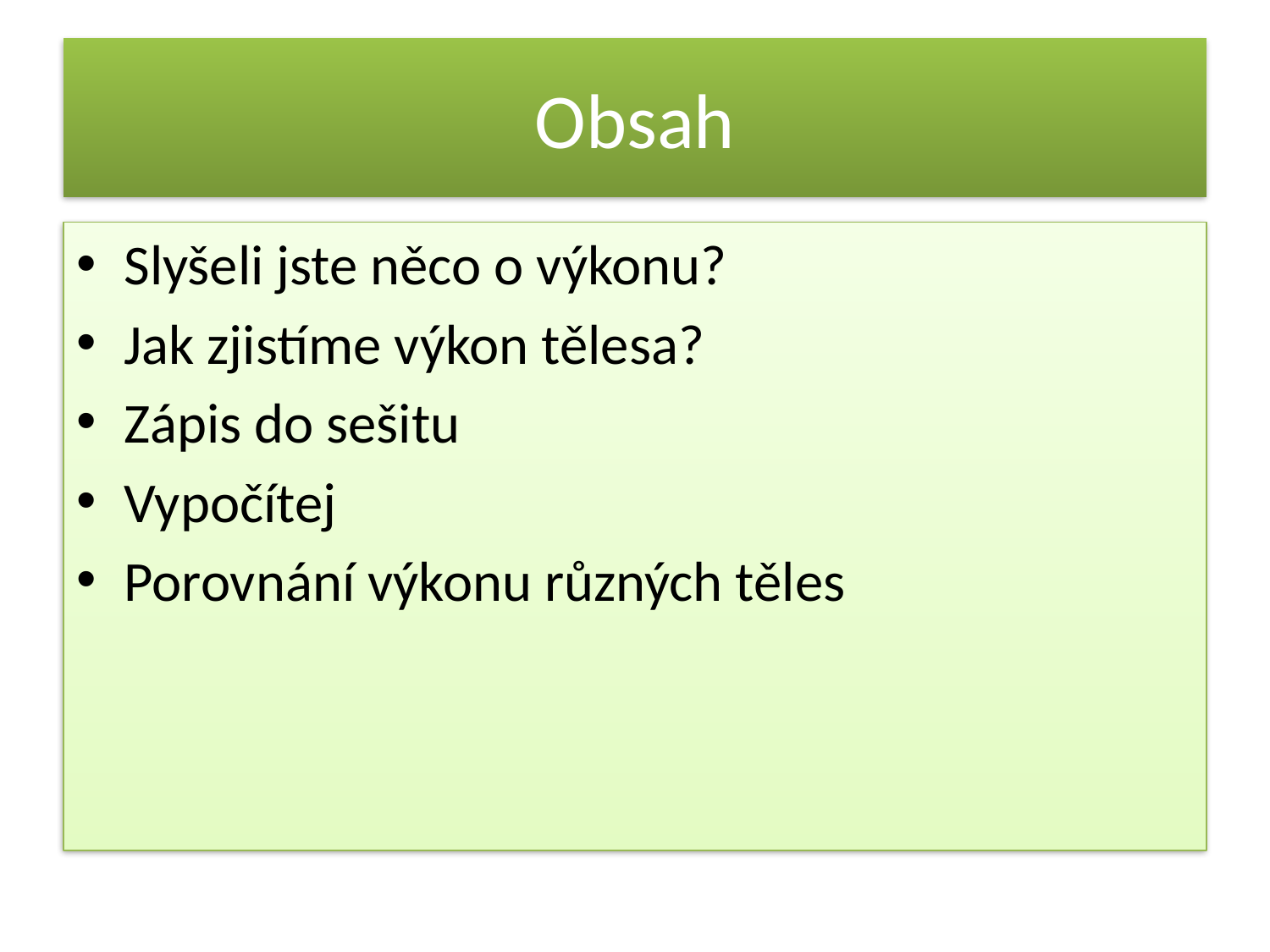

# Obsah
Slyšeli jste něco o výkonu?
Jak zjistíme výkon tělesa?
Zápis do sešitu
Vypočítej
Porovnání výkonu různých těles